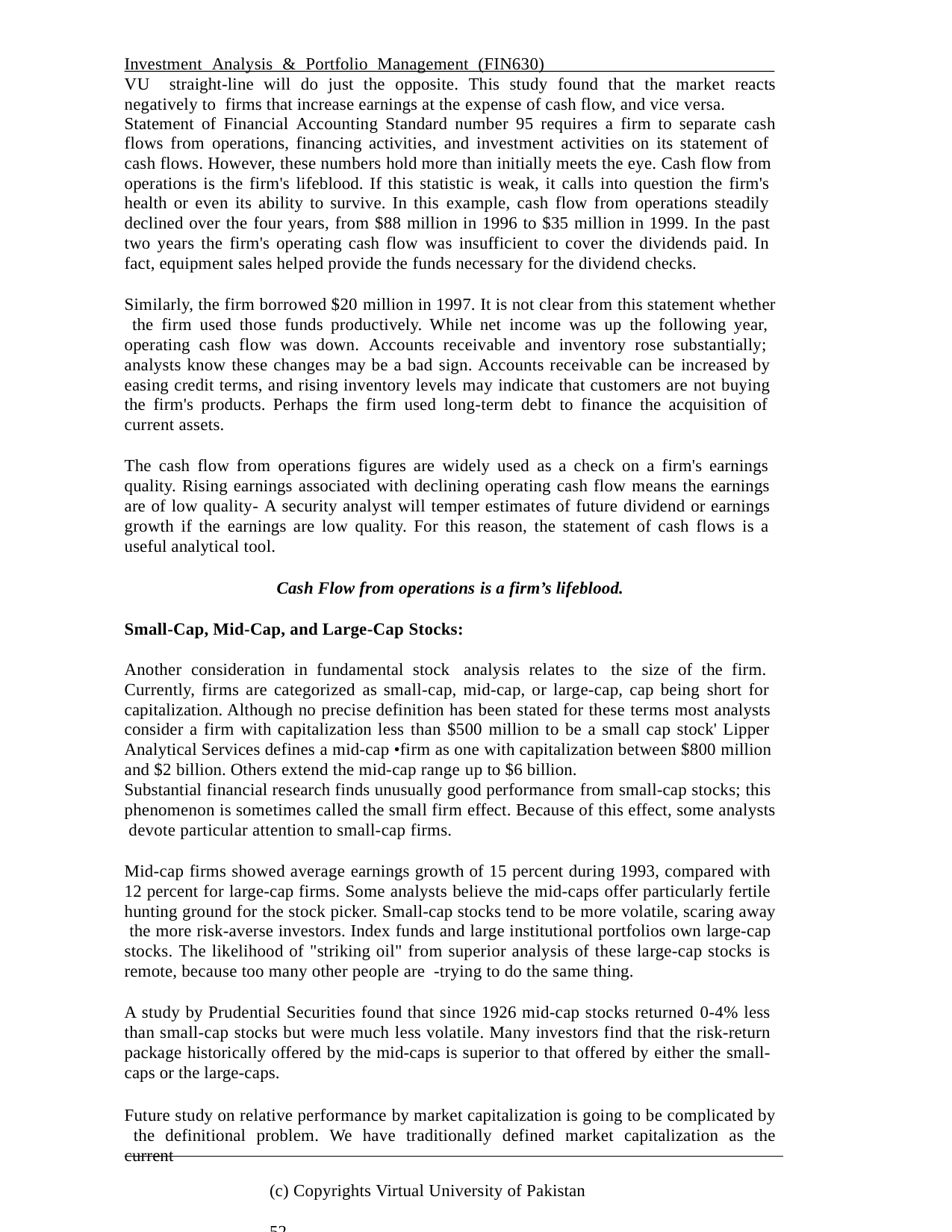

Investment Analysis & Portfolio Management (FIN630)	VU  straight-line will do just the opposite. This study found that the market reacts negatively to  firms that increase earnings at the expense of cash flow, and vice versa.
Statement of Financial Accounting Standard number 95 requires a firm to separate cash
flows from operations, financing activities, and investment activities on its statement of  cash flows. However, these numbers hold more than initially meets the eye. Cash flow from  operations is the firm's lifeblood. If this statistic is weak, it calls into question the firm's  health or even its ability to survive. In this example, cash flow from operations steadily  declined over the four years, from $88 million in 1996 to $35 million in 1999. In the past  two years the firm's operating cash flow was insufficient to cover the dividends paid. In  fact, equipment sales helped provide the funds necessary for the dividend checks.

Similarly, the firm borrowed $20 million in 1997. It is not clear from this statement whether  the firm used those funds productively. While net income was up the following year,  operating cash flow was down. Accounts receivable and inventory rose substantially;  analysts know these changes may be a bad sign. Accounts receivable can be increased by  easing credit terms, and rising inventory levels may indicate that customers are not buying  the firm's products. Perhaps the firm used long-term debt to finance the acquisition of  current assets.

The cash flow from operations figures are widely used as a check on a firm's earnings  quality. Rising earnings associated with declining operating cash flow means the earnings  are of low quality- A security analyst will temper estimates of future dividend or earnings  growth if the earnings are low quality. For this reason, the statement of cash flows is a  useful analytical tool.

Cash Flow from operations is a firm’s lifeblood.

Small-Cap, Mid-Cap, and Large-Cap Stocks:

Another consideration in fundamental stock analysis relates to the size of the firm.  Currently, firms are categorized as small-cap, mid-cap, or large-cap, cap being short for  capitalization. Although no precise definition has been stated for these terms most analysts  consider a firm with capitalization less than $500 million to be a small cap stock' Lipper  Analytical Services defines a mid-cap •firm as one with capitalization between $800 million  and $2 billion. Others extend the mid-cap range up to $6 billion.
Substantial financial research finds unusually good performance from small-cap stocks; this  phenomenon is sometimes called the small firm effect. Because of this effect, some analysts  devote particular attention to small-cap firms.

Mid-cap firms showed average earnings growth of 15 percent during 1993, compared with  12 percent for large-cap firms. Some analysts believe the mid-caps offer particularly fertile  hunting ground for the stock picker. Small-cap stocks tend to be more volatile, scaring away  the more risk-averse investors. Index funds and large institutional portfolios own large-cap  stocks. The likelihood of "striking oil" from superior analysis of these large-cap stocks is  remote, because too many other people are -trying to do the same thing.

A study by Prudential Securities found that since 1926 mid-cap stocks returned 0-4% less  than small-cap stocks but were much less volatile. Many investors find that the risk-return  package historically offered by the mid-caps is superior to that offered by either the small-  caps or the large-caps.

Future study on relative performance by market capitalization is going to be complicated by  the definitional problem. We have traditionally defined market capitalization as the current
(c) Copyrights Virtual University of Pakistan	52